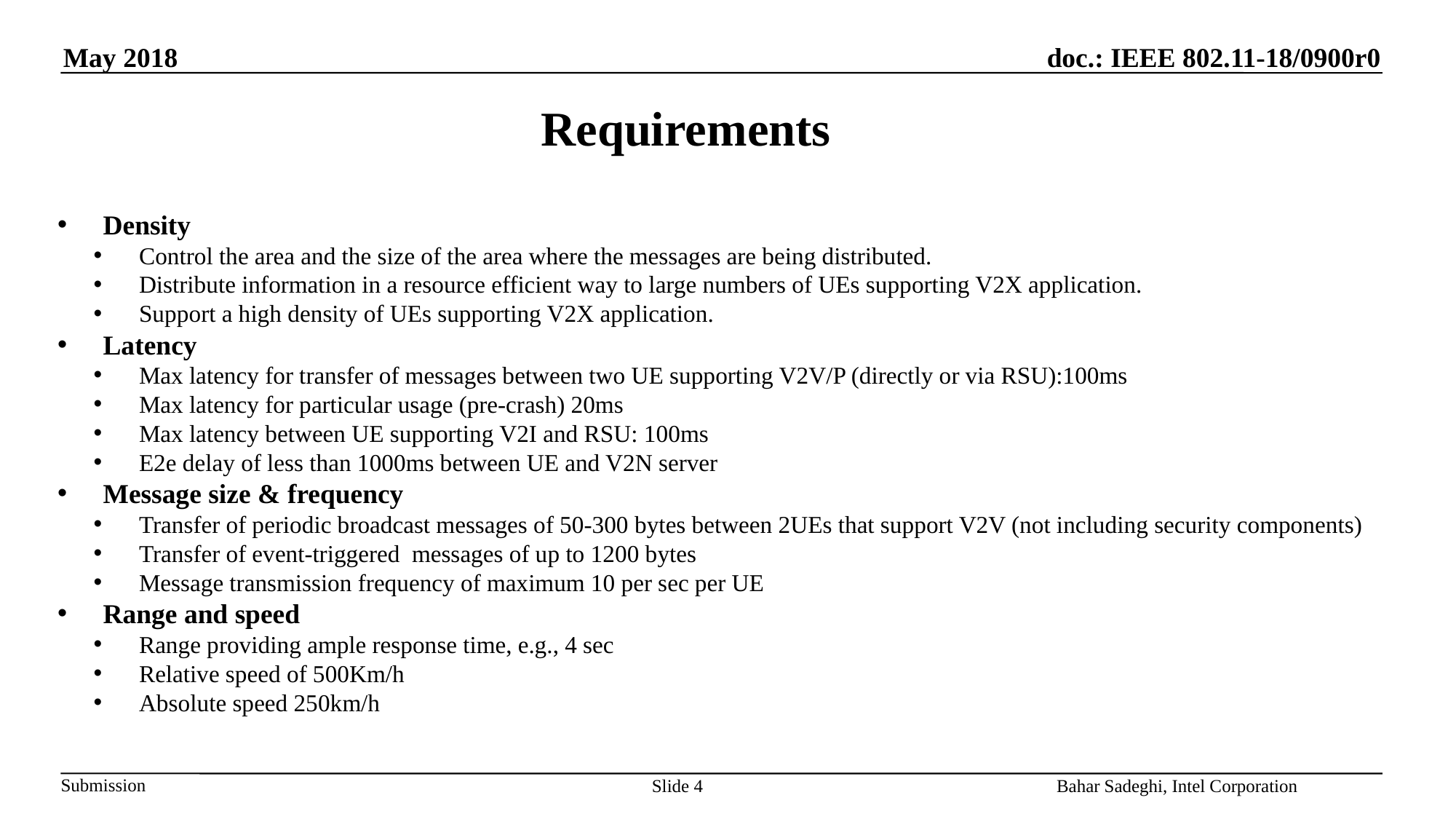

# Requirements
Density
Control the area and the size of the area where the messages are being distributed.
Distribute information in a resource efficient way to large numbers of UEs supporting V2X application.
Support a high density of UEs supporting V2X application.
Latency
Max latency for transfer of messages between two UE supporting V2V/P (directly or via RSU):100ms
Max latency for particular usage (pre-crash) 20ms
Max latency between UE supporting V2I and RSU: 100ms
E2e delay of less than 1000ms between UE and V2N server
Message size & frequency
Transfer of periodic broadcast messages of 50-300 bytes between 2UEs that support V2V (not including security components)
Transfer of event-triggered  messages of up to 1200 bytes
Message transmission frequency of maximum 10 per sec per UE
Range and speed
Range providing ample response time, e.g., 4 sec
Relative speed of 500Km/h
Absolute speed 250km/h